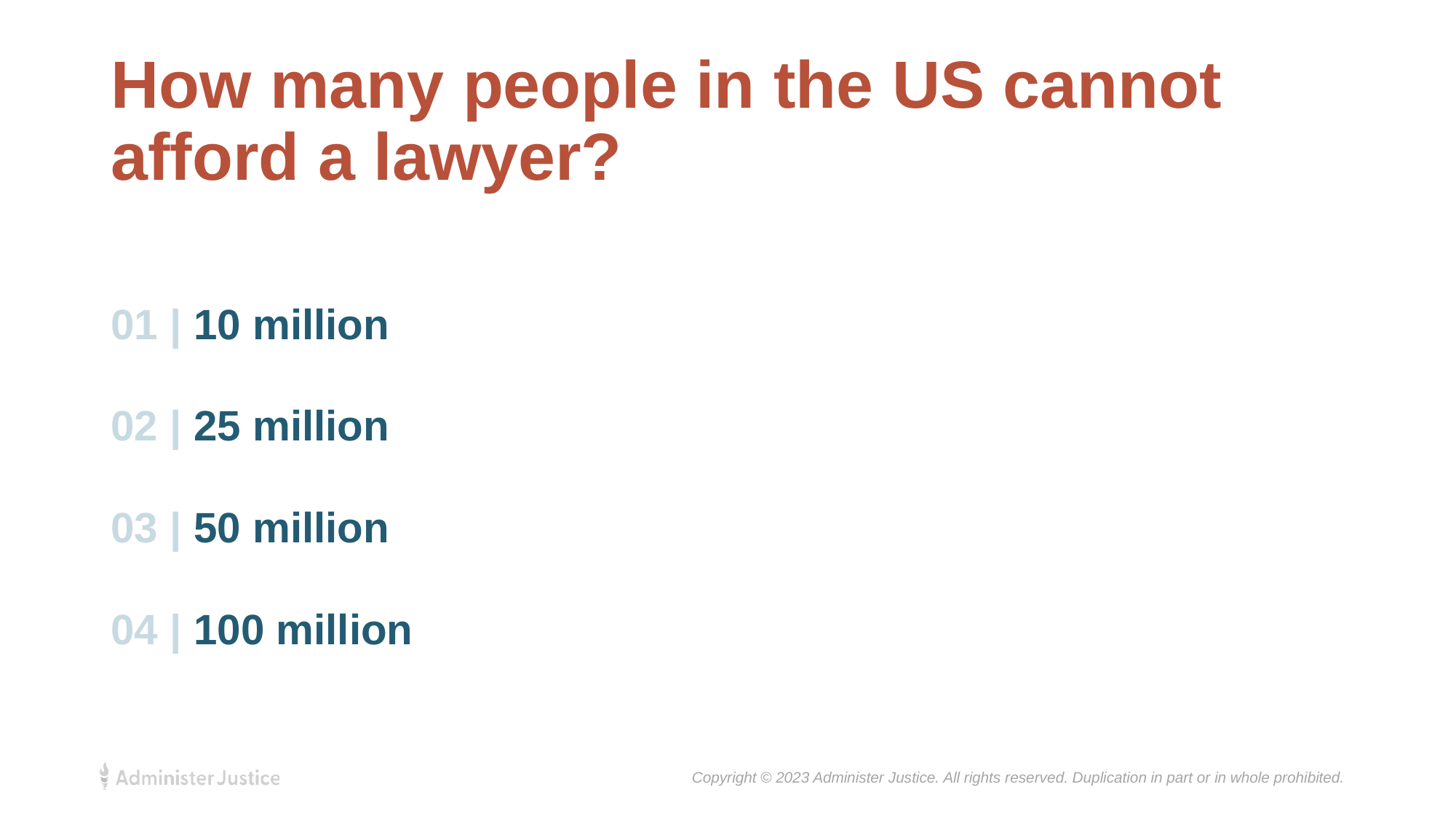

# How many people in the US cannot afford a lawyer?
01 | 10 million
02 | 25 million
03 | 50 million
04 | 100 million